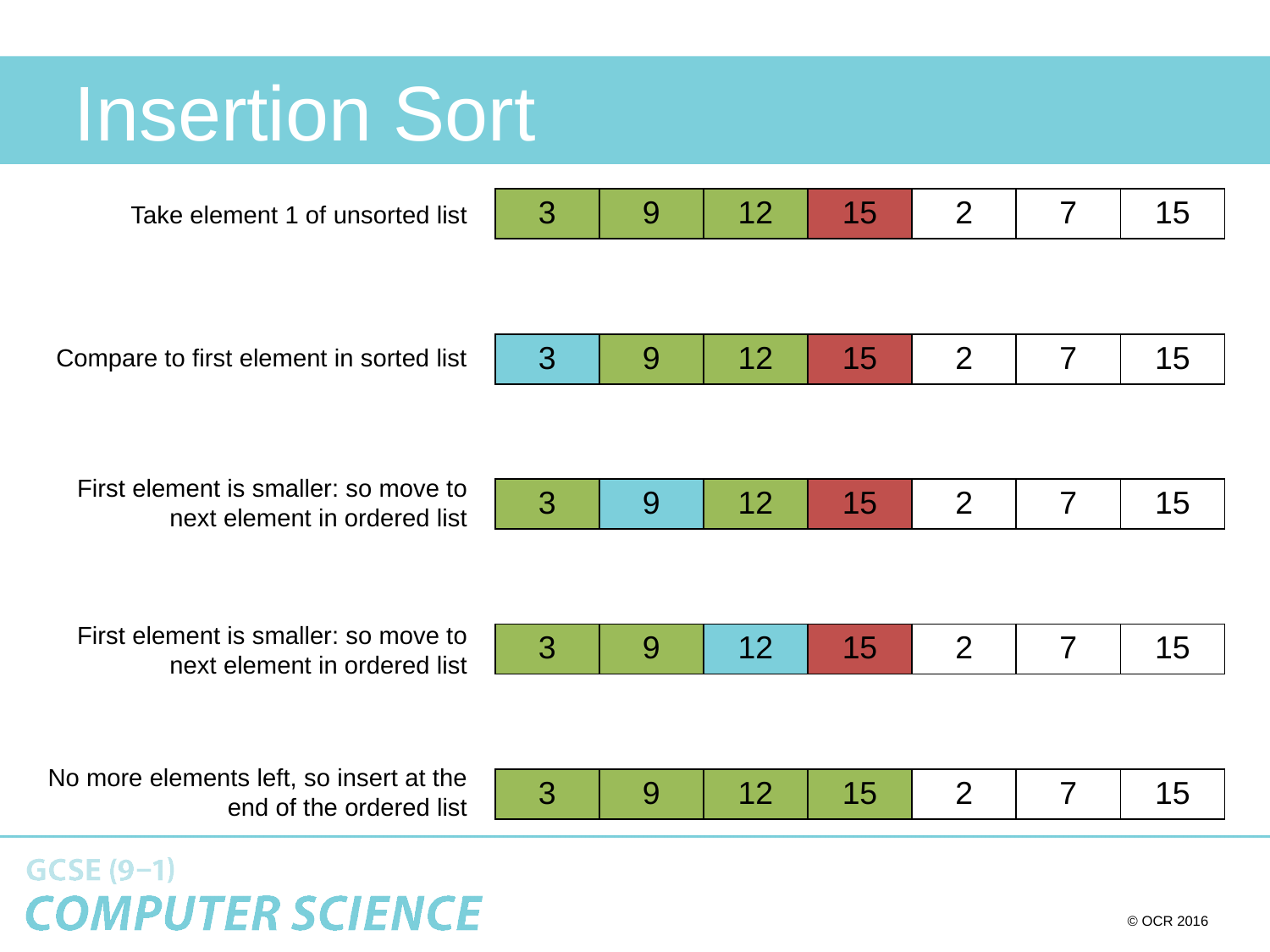

# Insertion Sort
| 3 | 9 | 12 | 15 | 2 | 7 | 15 |
| --- | --- | --- | --- | --- | --- | --- |
Take element 1 of unsorted list
| 3 | 9 | 12 | 15 | 2 | 7 | 15 |
| --- | --- | --- | --- | --- | --- | --- |
Compare to first element in sorted list
First element is smaller: so move to next element in ordered list
| 3 | 9 | 12 | 15 | 2 | 7 | 15 |
| --- | --- | --- | --- | --- | --- | --- |
First element is smaller: so move to next element in ordered list
| 3 | 9 | 12 | 15 | 2 | 7 | 15 |
| --- | --- | --- | --- | --- | --- | --- |
No more elements left, so insert at the end of the ordered list
| 3 | 9 | 12 | 15 | 2 | 7 | 15 |
| --- | --- | --- | --- | --- | --- | --- |